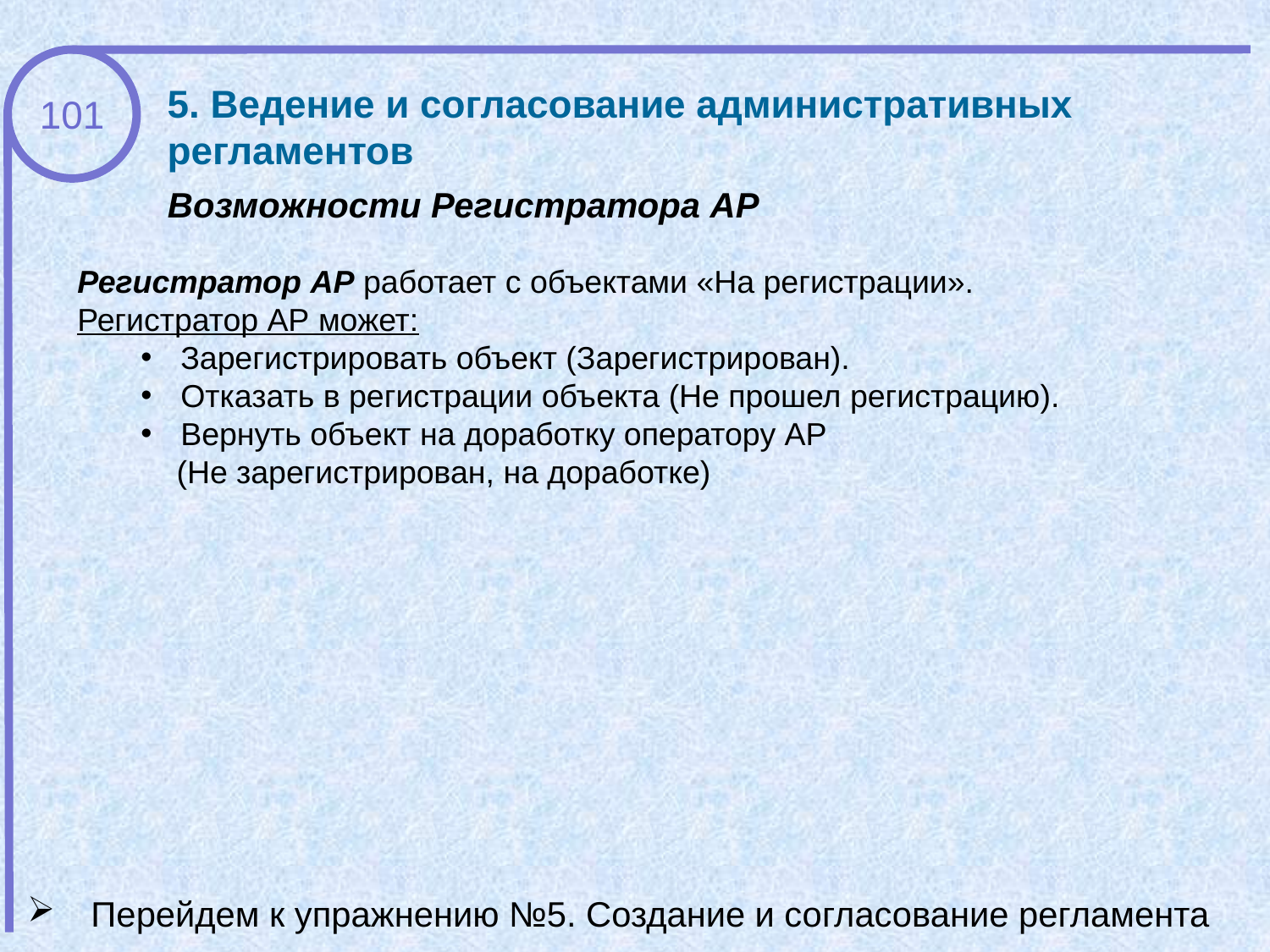

5. Ведение и согласование административных регламентов
101
Возможности Регистратора АР
Регистратор АР работает с объектами «На регистрации».
Регистратор АР может:
Зарегистрировать объект (Зарегистрирован).
Отказать в регистрации объекта (Не прошел регистрацию).
Вернуть объект на доработку оператору АР
    (Не зарегистрирован, на доработке)
Перейдем к упражнению №5. Создание и согласование регламента